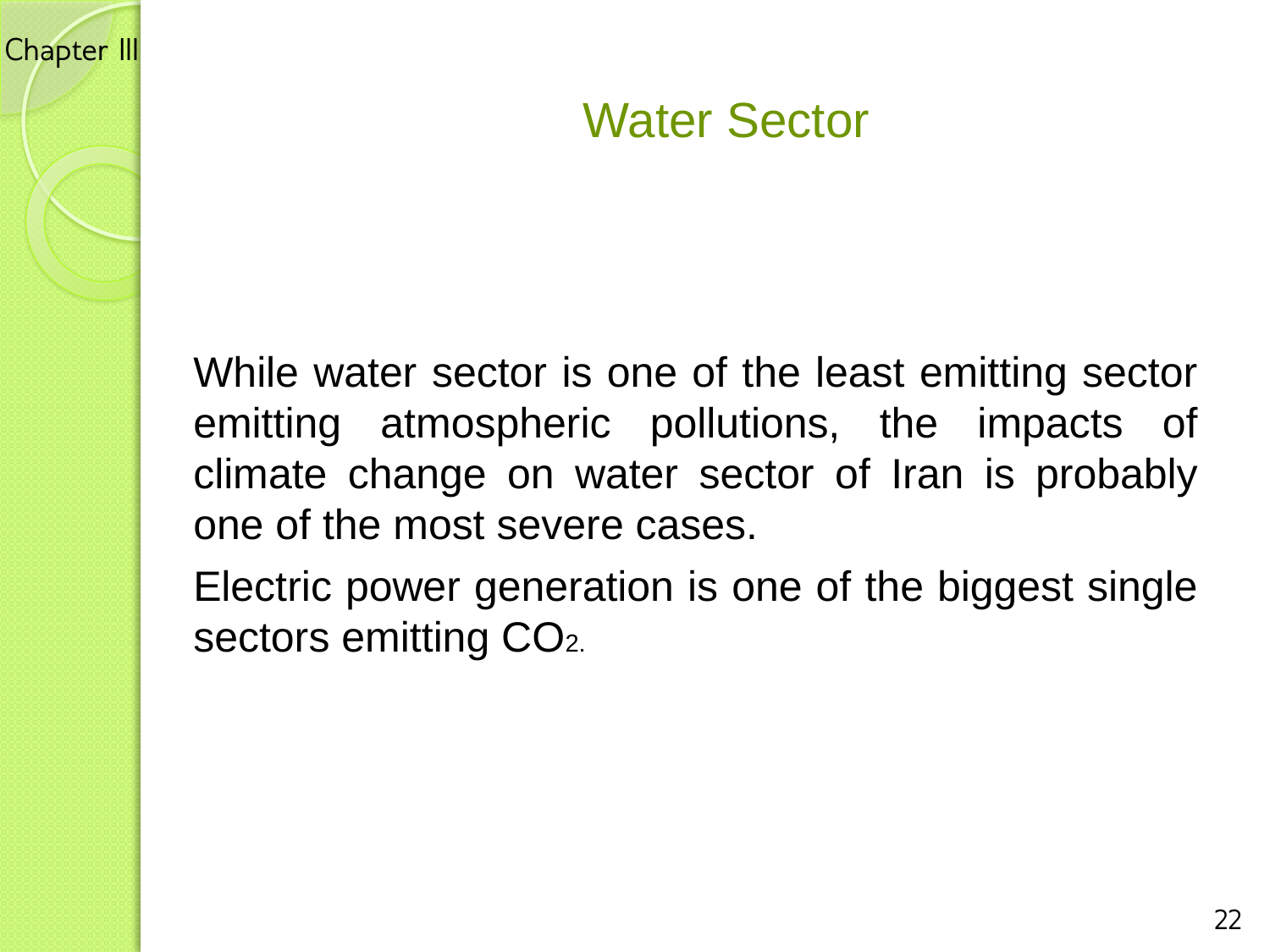

Chapter III
# Water Sector
While water sector is one of the least emitting sector emitting atmospheric pollutions, the impacts of climate change on water sector of Iran is probably one of the most severe cases.
Electric power generation is one of the biggest single sectors emitting CO2.
22